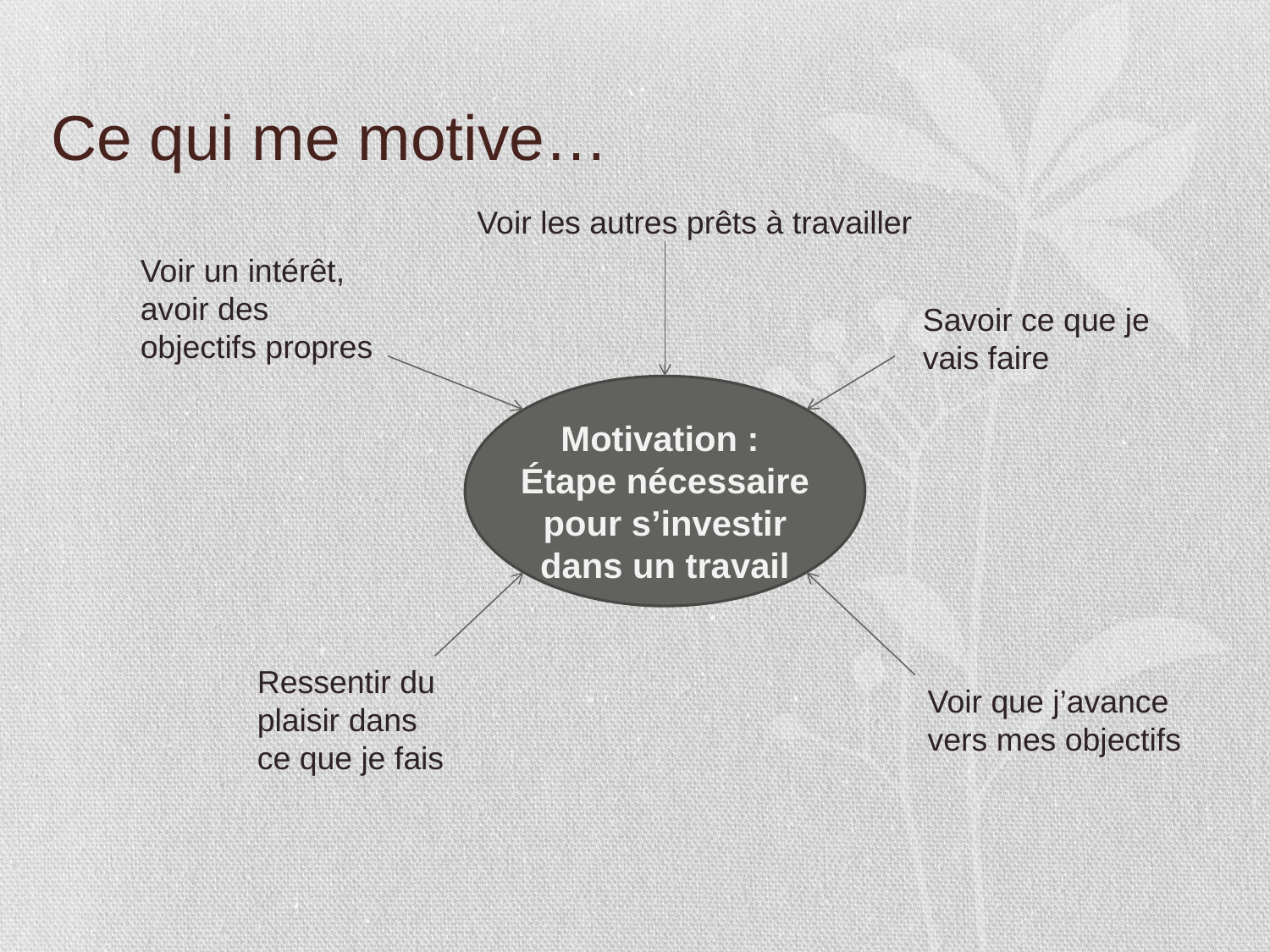

# Ce qui me motive…
Voir les autres prêts à travailler
Voir un intérêt, avoir des objectifs propres
Savoir ce que je vais faire

Motivation :
Étape nécessaire pour s’investir dans un travail
Ressentir du plaisir dans ce que je fais
Voir que j’avance vers mes objectifs